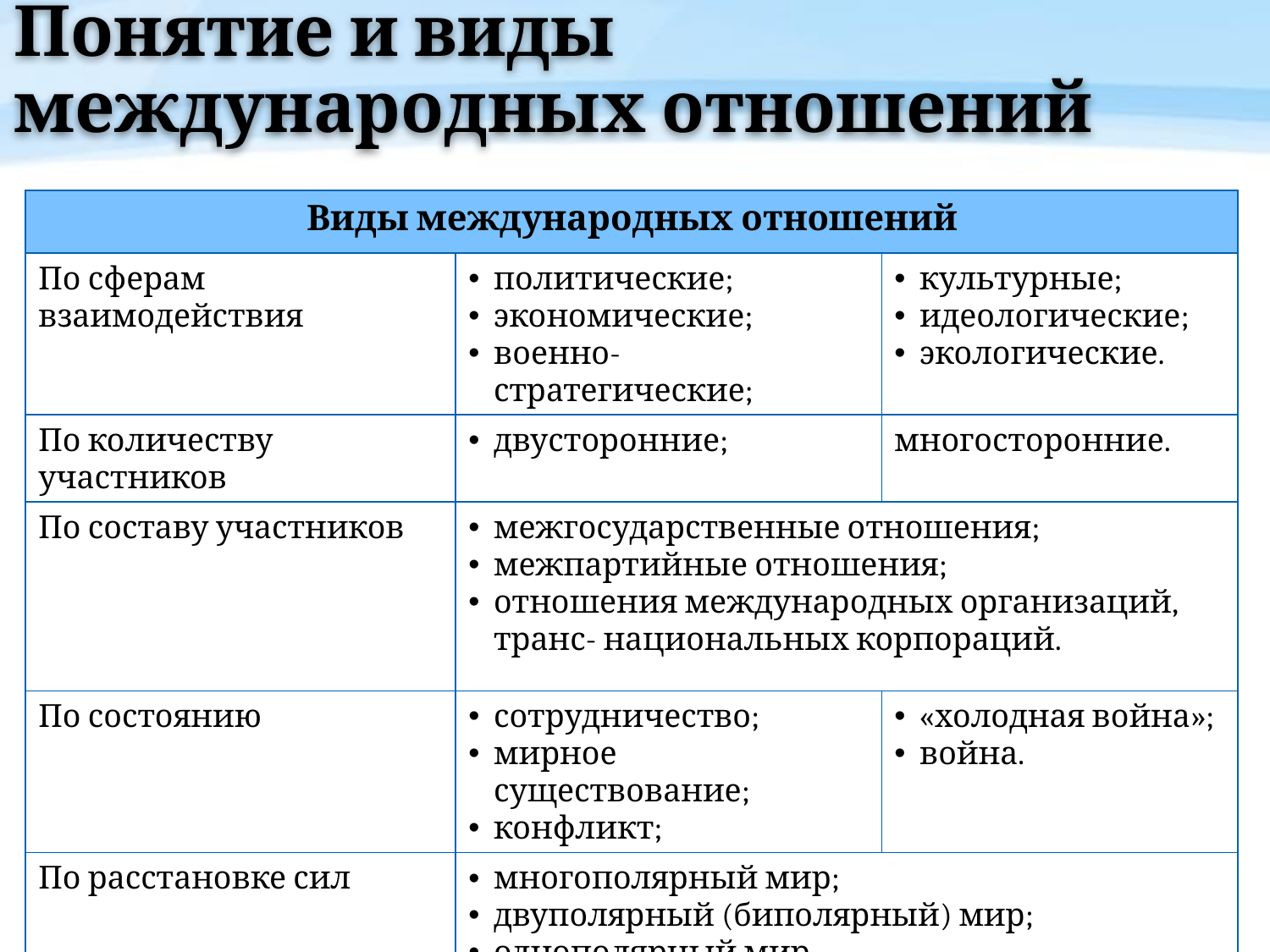

# Понятие и виды международных отношений
| Виды международных отношений |  |  |
| --- | --- | --- |
| По сферам взаимодействия | политические; экономические; военно-стратегические; | культурные; идеологические; экологические. |
| По количеству участников | двусторонние; | многосторонние. |
| По составу участников | межгосударственные отношения; межпартийные отношения; отношения международных организаций, транс- национальных корпораций. |  |
| По состоянию | сотрудничество; мирное существование; конфликт; | «холодная война»; война. |
| По расстановке сил | многополярный мир; двуполярный (биполярный) мир; однополярный мир. |  |